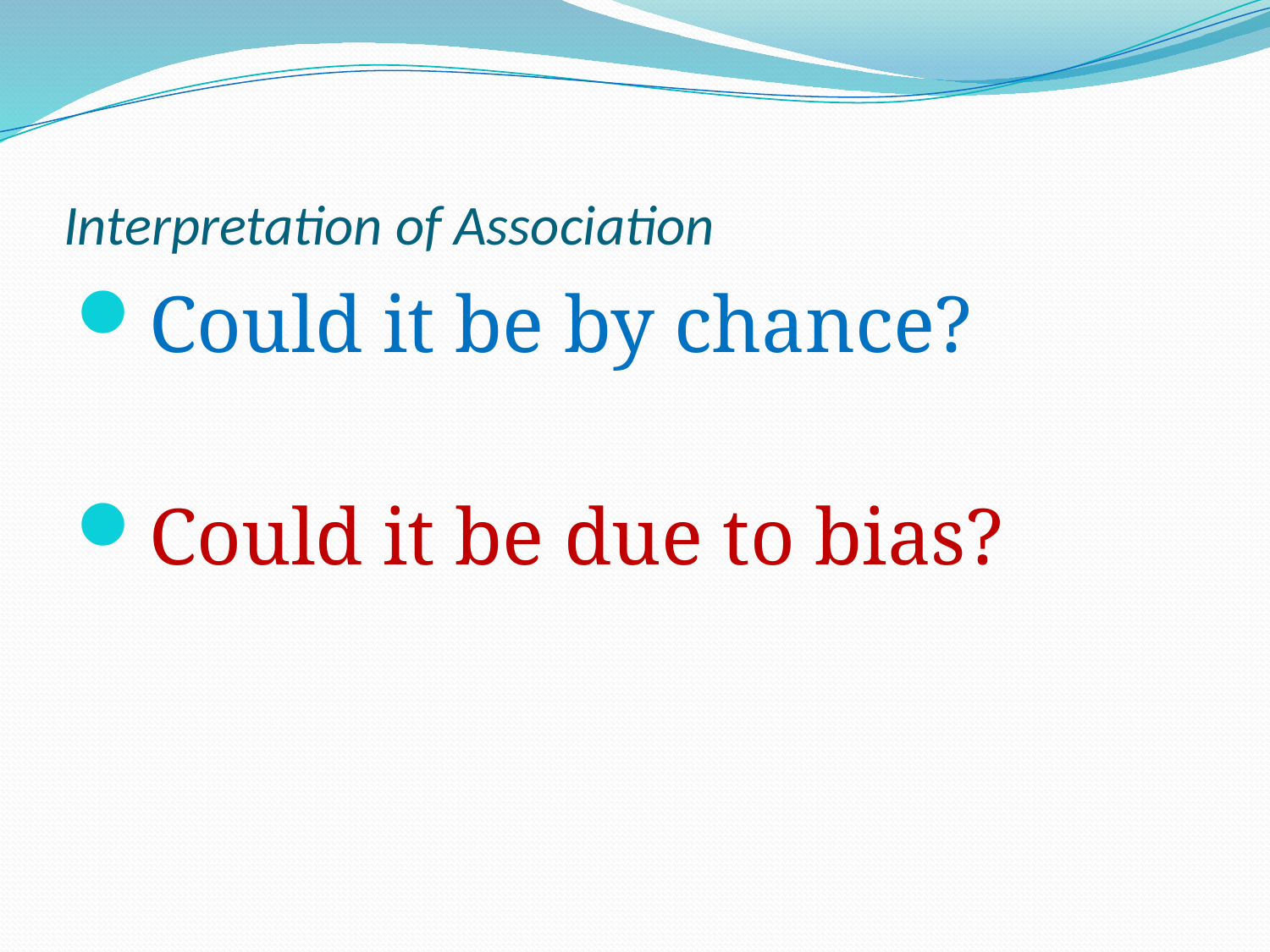

# Interpretation of Association
Could it be by chance?

Could it be due to bias?